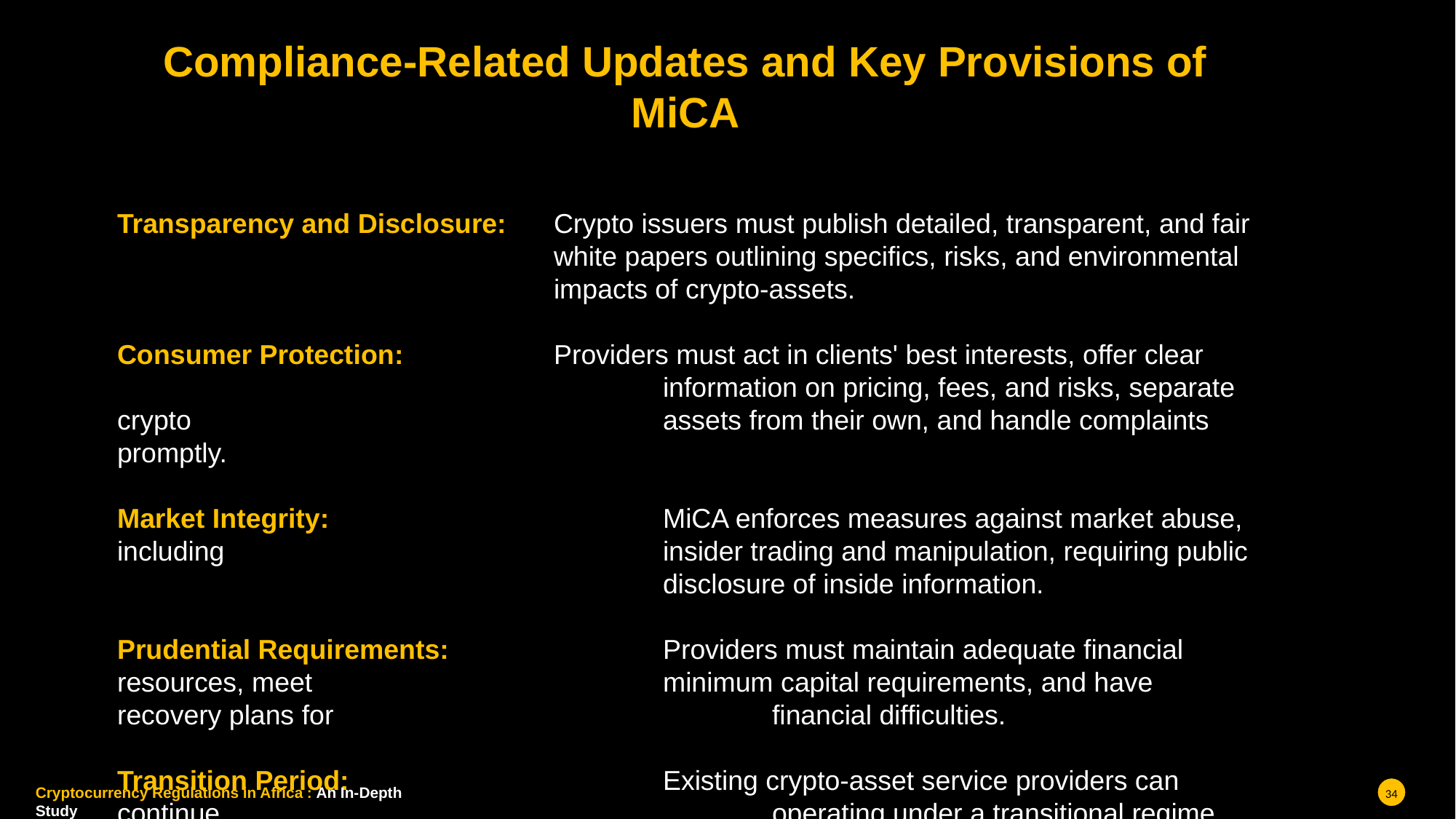

Compliance-Related Updates and Key Provisions of MiCA

Transparency and Disclosure: 	Crypto issuers must publish detailed, transparent, and fair 				white papers outlining specifics, risks, and environmental 				impacts of crypto-assets.

Consumer Protection: 		Providers must act in clients' best interests, offer clear 					information on pricing, fees, and risks, separate crypto 					assets from their own, and handle complaints promptly.

Market Integrity: 			MiCA enforces measures against market abuse, including 				insider trading and manipulation, requiring public 					disclosure of inside information.

Prudential Requirements: 		Providers must maintain adequate financial resources, meet 				minimum capital requirements, and have recovery plans for 				financial difficulties.

Transition Period: 			Existing crypto-asset service providers can continue 					operating under a transitional regime until 2026 while 					applying for new MiCA licenses.
Cryptocurrency Regulations in Africa : An In-Depth Study

34